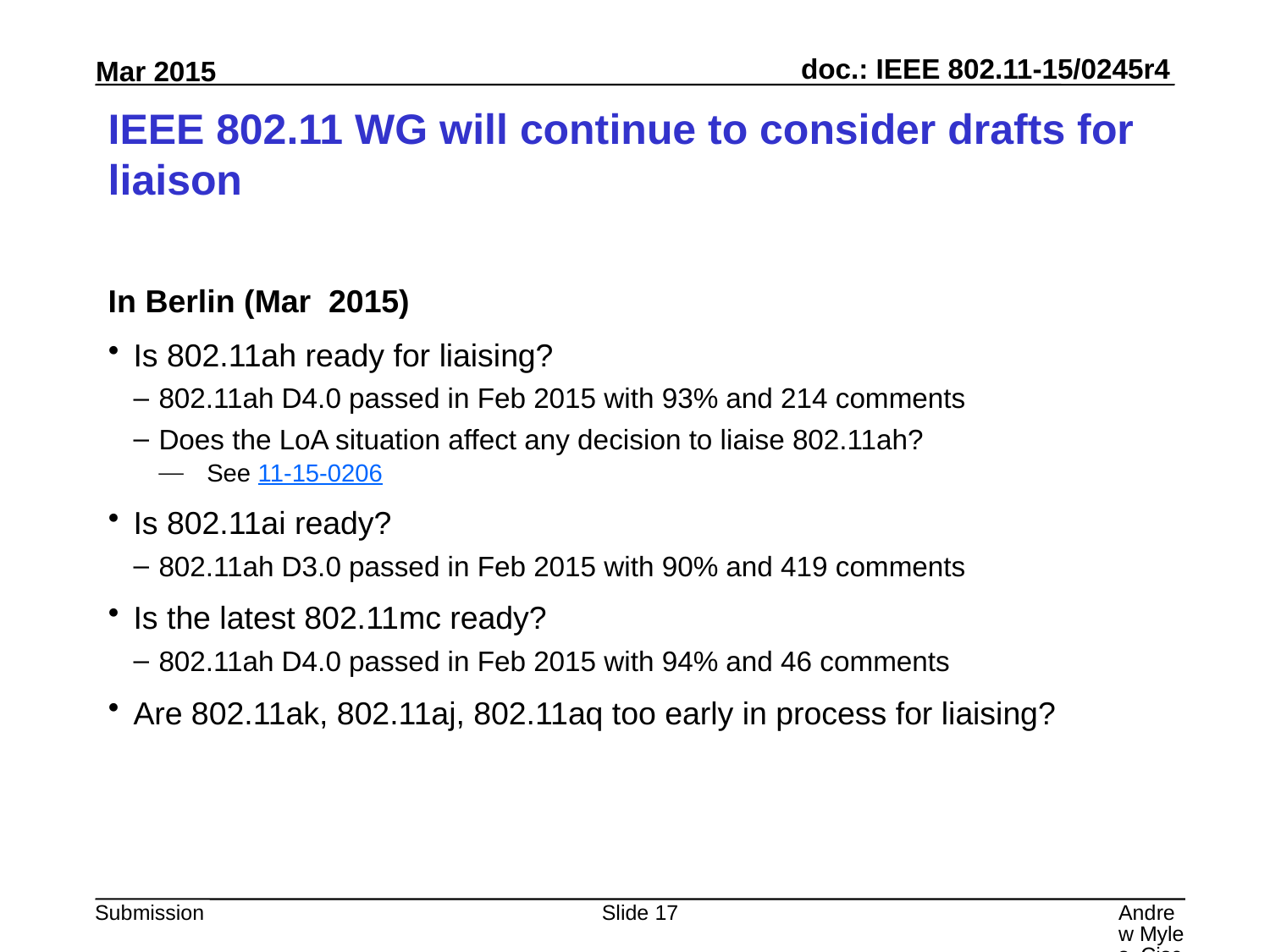

# IEEE 802.11 WG will continue to consider drafts for liaison
In Berlin (Mar  2015)
Is 802.11ah ready for liaising?
802.11ah D4.0 passed in Feb 2015 with 93% and 214 comments
Does the LoA situation affect any decision to liaise 802.11ah?
See 11-15-0206
Is 802.11ai ready?
802.11ah D3.0 passed in Feb 2015 with 90% and 419 comments
Is the latest 802.11mc ready?
802.11ah D4.0 passed in Feb 2015 with 94% and 46 comments
Are 802.11ak, 802.11aj, 802.11aq too early in process for liaising?

Slide 17
Andrew Myles, Cisco